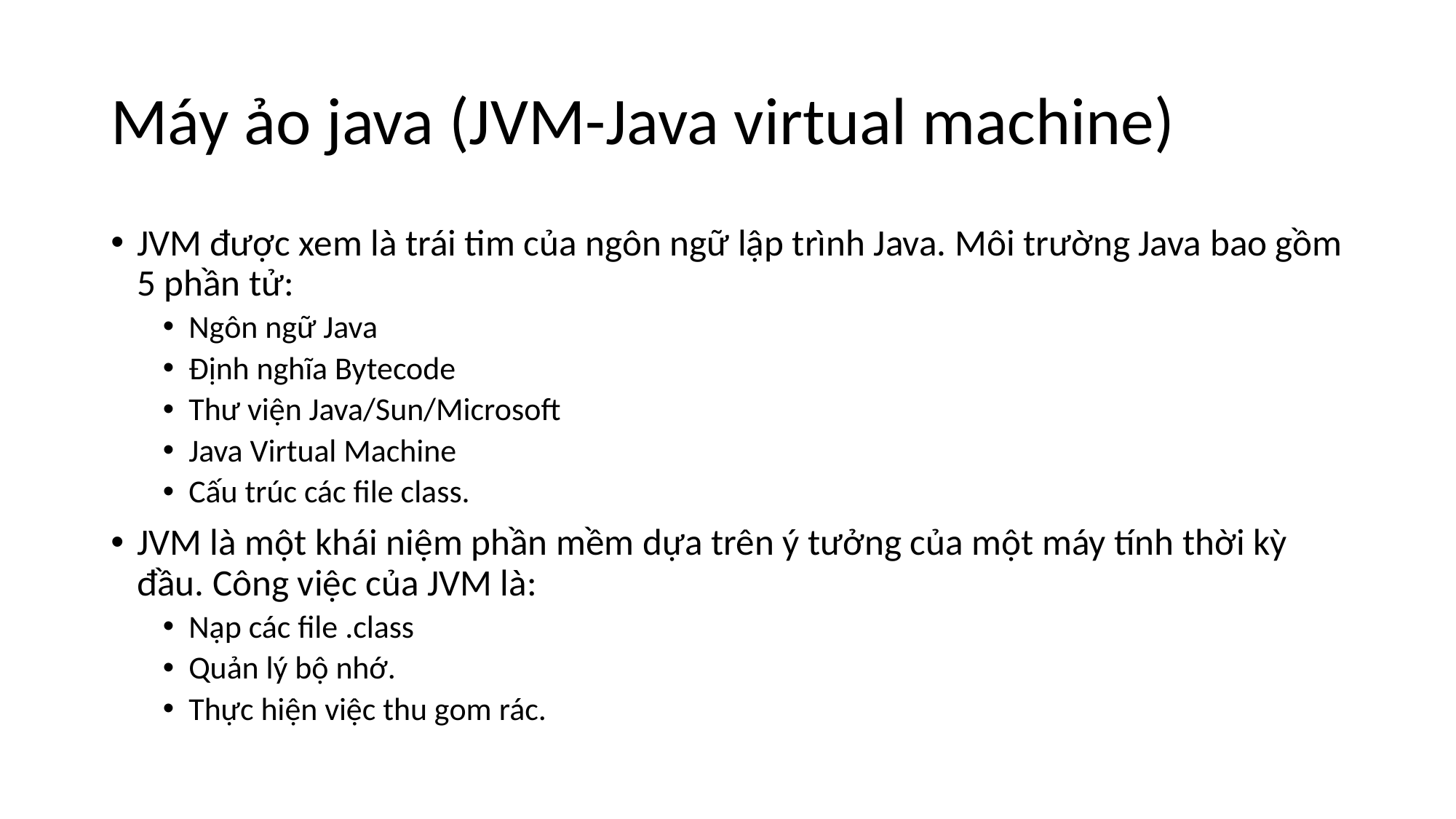

# Máy ảo java (JVM-Java virtual machine)
JVM được xem là trái tim của ngôn ngữ lập trình Java. Môi trường Java bao gồm 5 phần tử:
Ngôn ngữ Java
Định nghĩa Bytecode
Thư viện Java/Sun/Microsoft
Java Virtual Machine
Cấu trúc các file class.
JVM là một khái niệm phần mềm dựa trên ý tưởng của một máy tính thời kỳ đầu. Công việc của JVM là:
Nạp các file .class
Quản lý bộ nhớ.
Thực hiện việc thu gom rác.